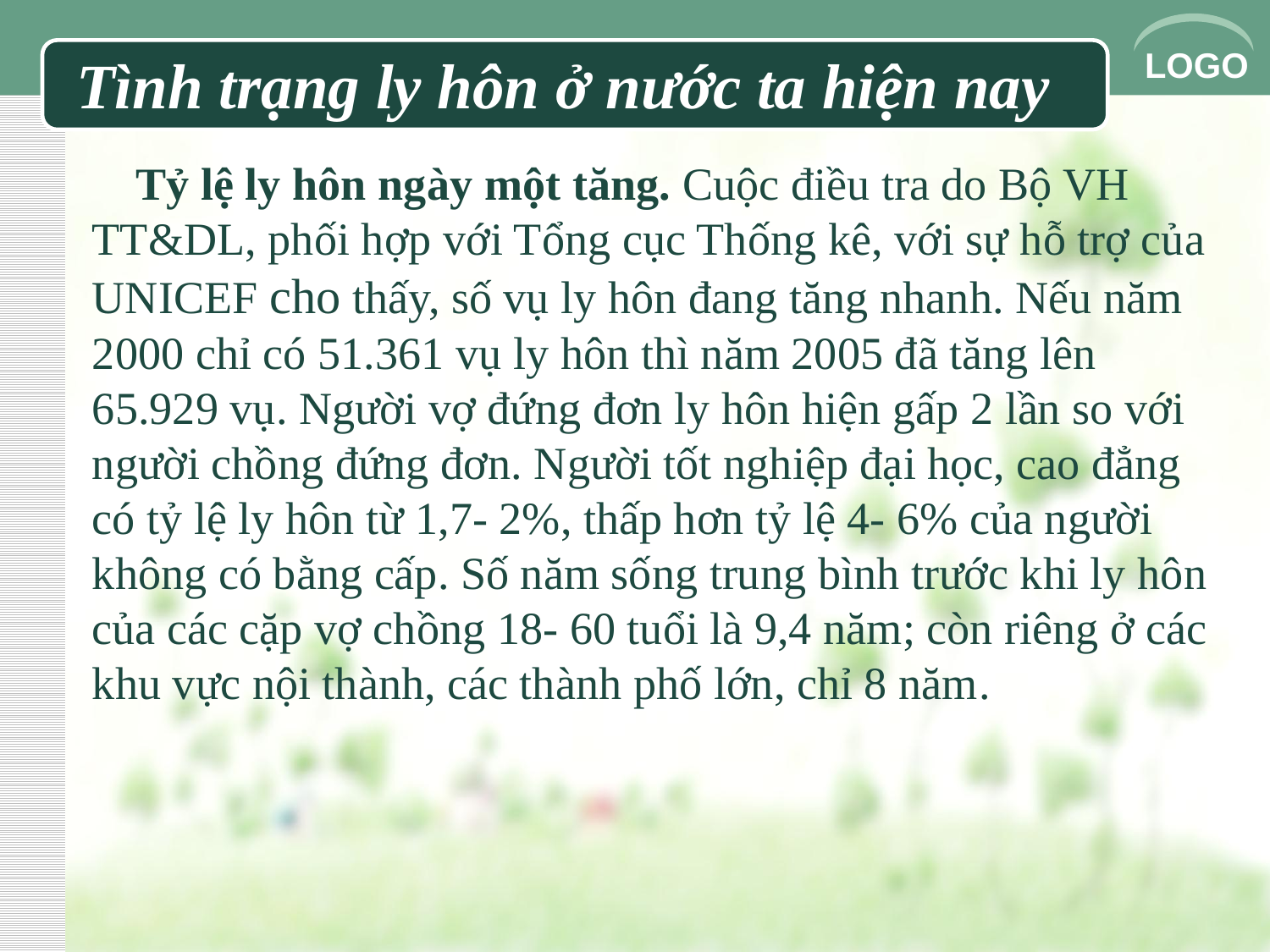

# Tình trạng ly hôn ở nước ta hiện nay
        Tỷ lệ ly hôn ngày một tăng. Cuộc điều tra do Bộ VH TT&DL, phối hợp với Tổng cục Thống kê, với sự hỗ trợ của UNICEF cho thấy, số vụ ly hôn đang tăng nhanh. Nếu năm 2000 chỉ có 51.361 vụ ly hôn thì năm 2005 đã tăng lên 65.929 vụ. Người vợ đứng đơn ly hôn hiện gấp 2 lần so với người chồng đứng đơn. Người tốt nghiệp đại học, cao đẳng có tỷ lệ ly hôn từ 1,7- 2%, thấp hơn tỷ lệ 4- 6% của người không có bằng cấp. Số năm sống trung bình trước khi ly hôn của các cặp vợ chồng 18- 60 tuổi là 9,4 năm; còn riêng ở các khu vực nội thành, các thành phố lớn, chỉ 8 năm.